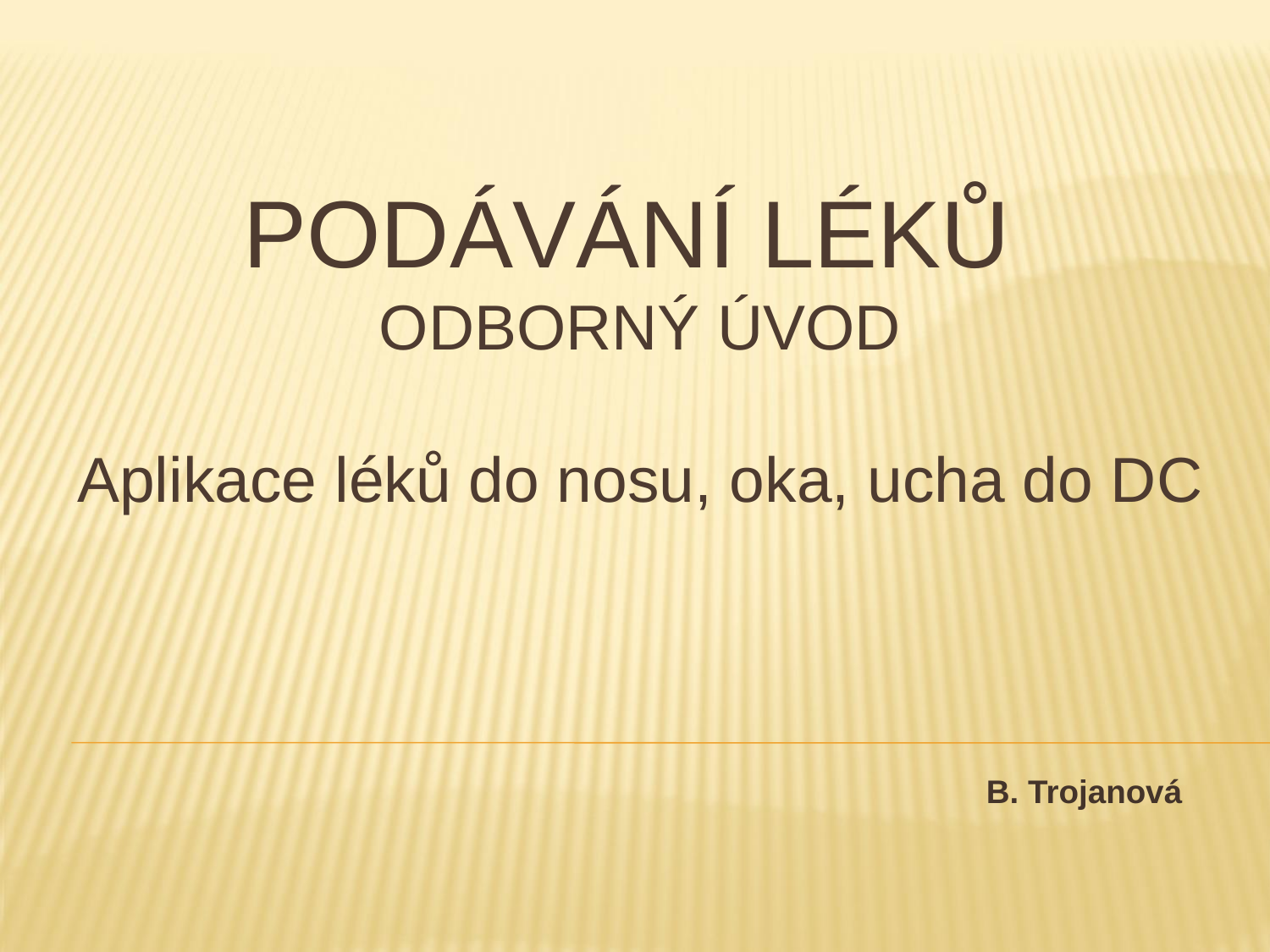

# podávání léků Odborný úvod Aplikace léků do nosu, oka, ucha do DC

B. Trojanová